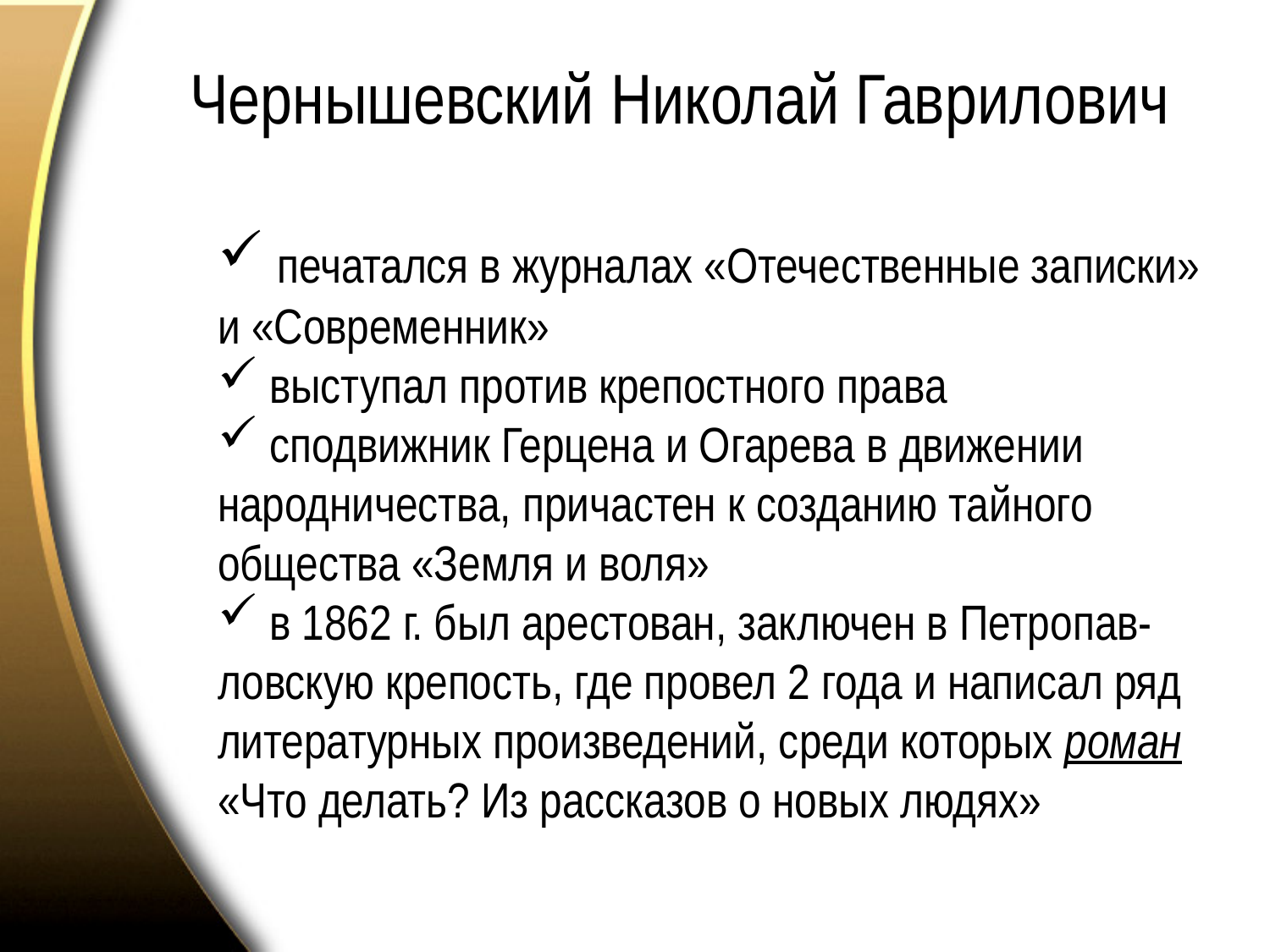

# Чернышевский Николай Гаврилович
 печатался в журналах «Отечественные записки» и «Современник»
 выступал против крепостного права
 сподвижник Герцена и Огарева в движении народничества, причастен к созданию тайного общества «Земля и воля»
 в 1862 г. был арестован, заключен в Петропав-ловскую крепость, где провел 2 года и написал ряд литературных произведений, среди которых роман «Что делать? Из рассказов о новых людях»